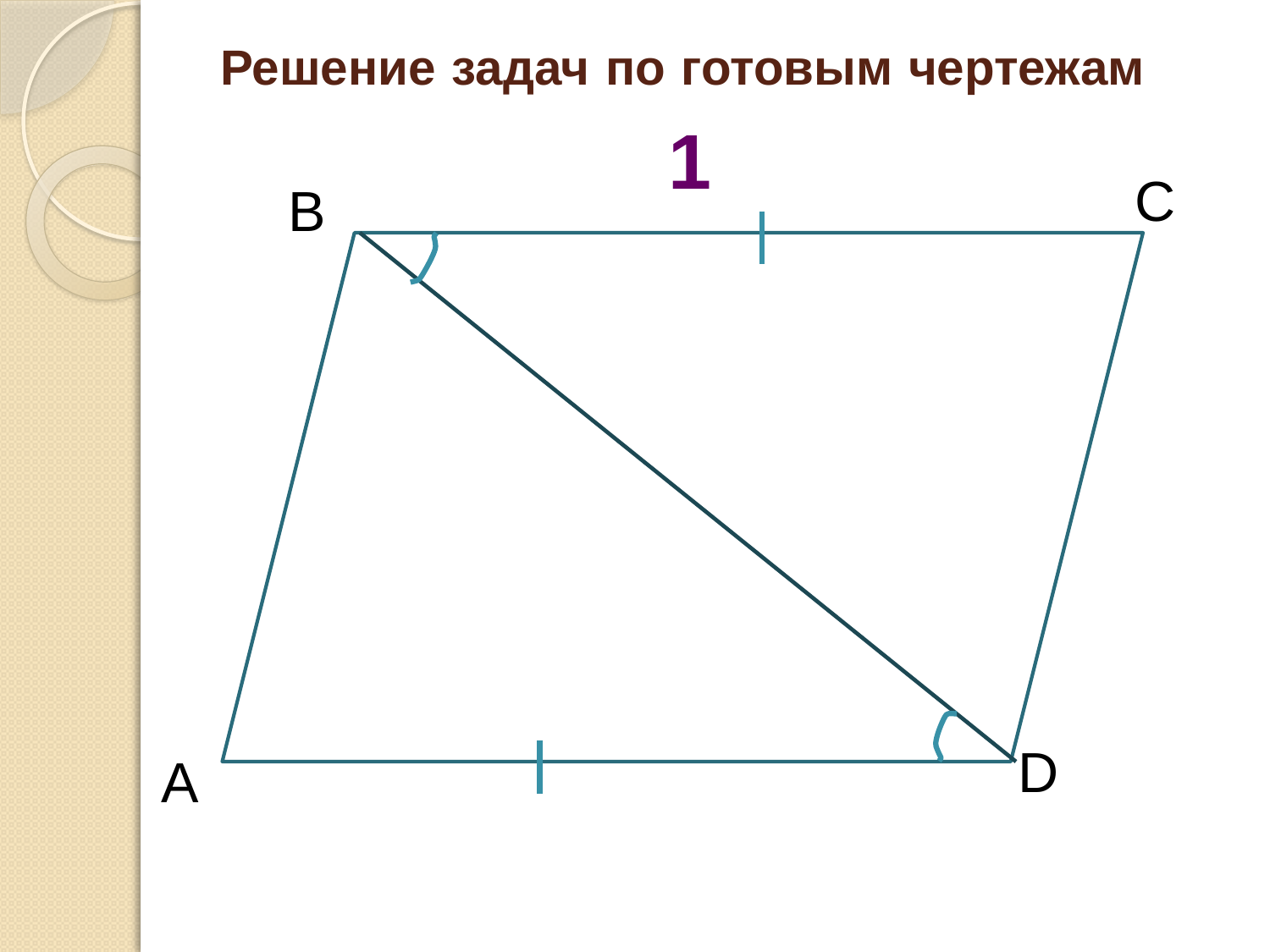

# Решение задач по готовым чертежам
1
С
В

D
А